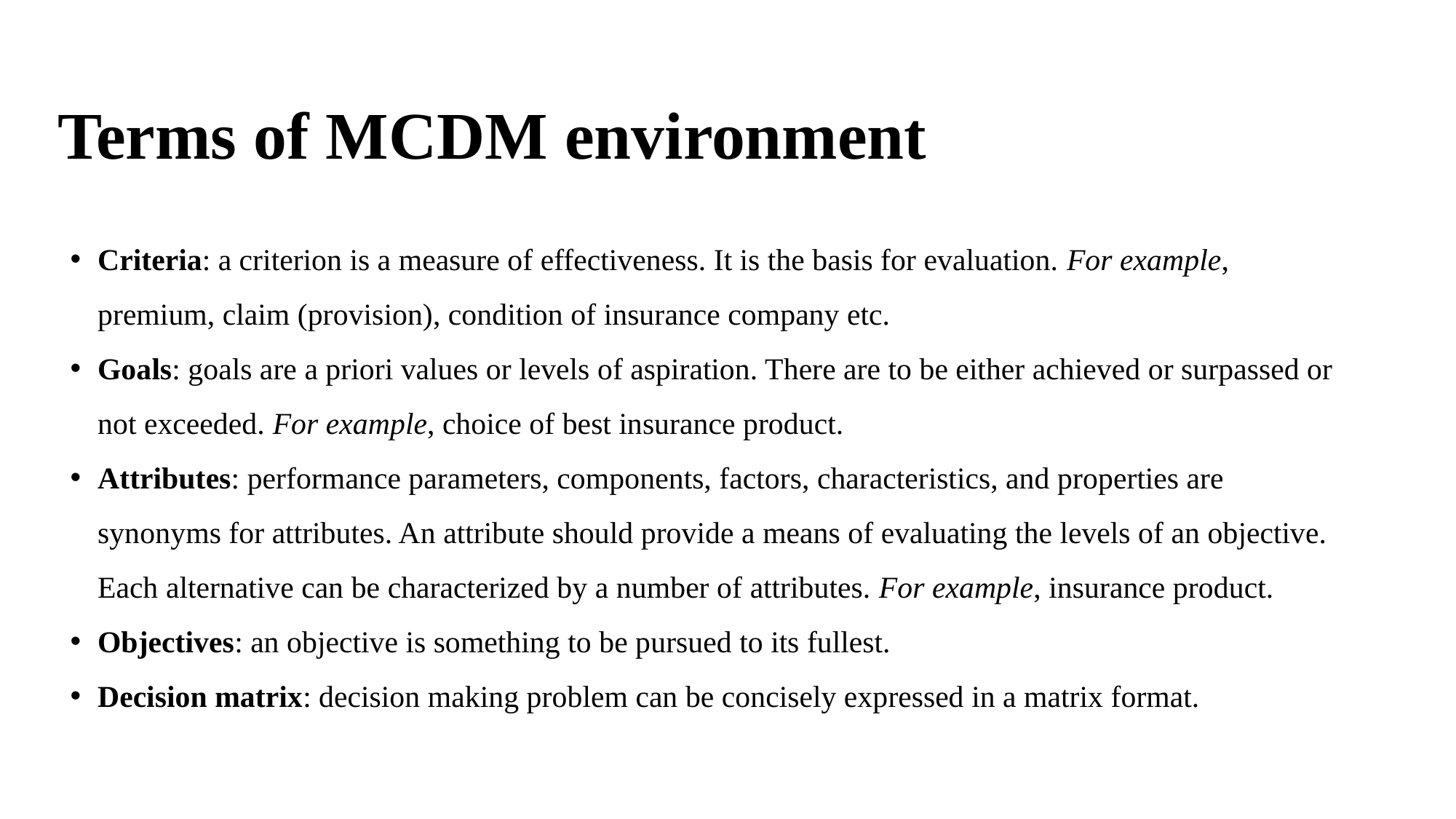

# Terms of MCDM environment
Criteria: a criterion is a measure of effectiveness. It is the basis for evaluation. For example, premium, claim (provision), condition of insurance company etc.
Goals: goals are a priori values or levels of aspiration. There are to be either achieved or surpassed or not exceeded. For example, choice of best insurance product.
Attributes: performance parameters, components, factors, characteristics, and properties are synonyms for attributes. An attribute should provide a means of evaluating the levels of an objective. Each alternative can be characterized by a number of attributes. For example, insurance product.
Objectives: an objective is something to be pursued to its fullest.
Decision matrix: decision making problem can be concisely expressed in a matrix format.